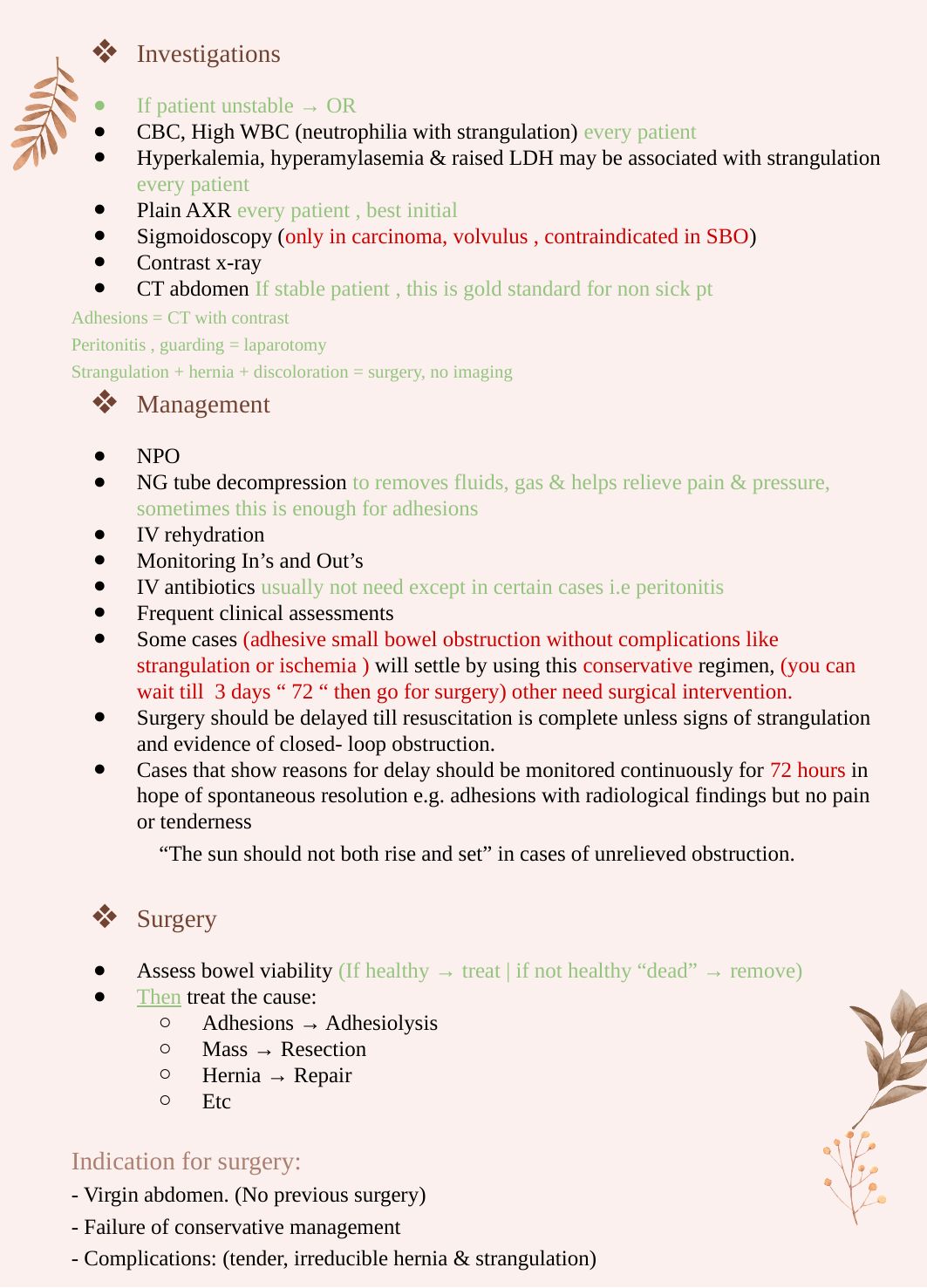

Investigations

If patient unstable → OR
CBC, High WBC (neutrophilia with strangulation) every patient
Hyperkalemia, hyperamylasemia & raised LDH may be associated with strangulation every patient
Plain AXR every patient , best initial
Sigmoidoscopy (only in carcinoma, volvulus , contraindicated in SBO)
Contrast x-ray
CT abdomen If stable patient , this is gold standard for non sick pt
Adhesions = CT with contrast
Peritonitis , guarding = laparotomy
Strangulation + hernia + discoloration = surgery, no imaging
Management

NPO
NG tube decompression to removes fluids, gas & helps relieve pain & pressure, sometimes this is enough for adhesions
IV rehydration
Monitoring In’s and Out’s
IV antibiotics usually not need except in certain cases i.e peritonitis
Frequent clinical assessments
Some cases (adhesive small bowel obstruction without complications like strangulation or ischemia ) will settle by using this conservative regimen, (you can wait till  3 days “ 72 “ then go for surgery) other need surgical intervention.
Surgery should be delayed till resuscitation is complete unless signs of strangulation and evidence of closed- loop obstruction.
Cases that show reasons for delay should be monitored continuously for 72 hours in hope of spontaneous resolution e.g. adhesions with radiological findings but no pain or tenderness
“The sun should not both rise and set” in cases of unrelieved obstruction.

Surgery

Assess bowel viability (If healthy → treat | if not healthy “dead” → remove)
Then treat the cause:
Adhesions → Adhesiolysis
Mass → Resection
Hernia → Repair
Etc

Indication for surgery:
- Virgin abdomen. (No previous surgery)
- Failure of conservative management
- Complications: (tender, irreducible hernia & strangulation)